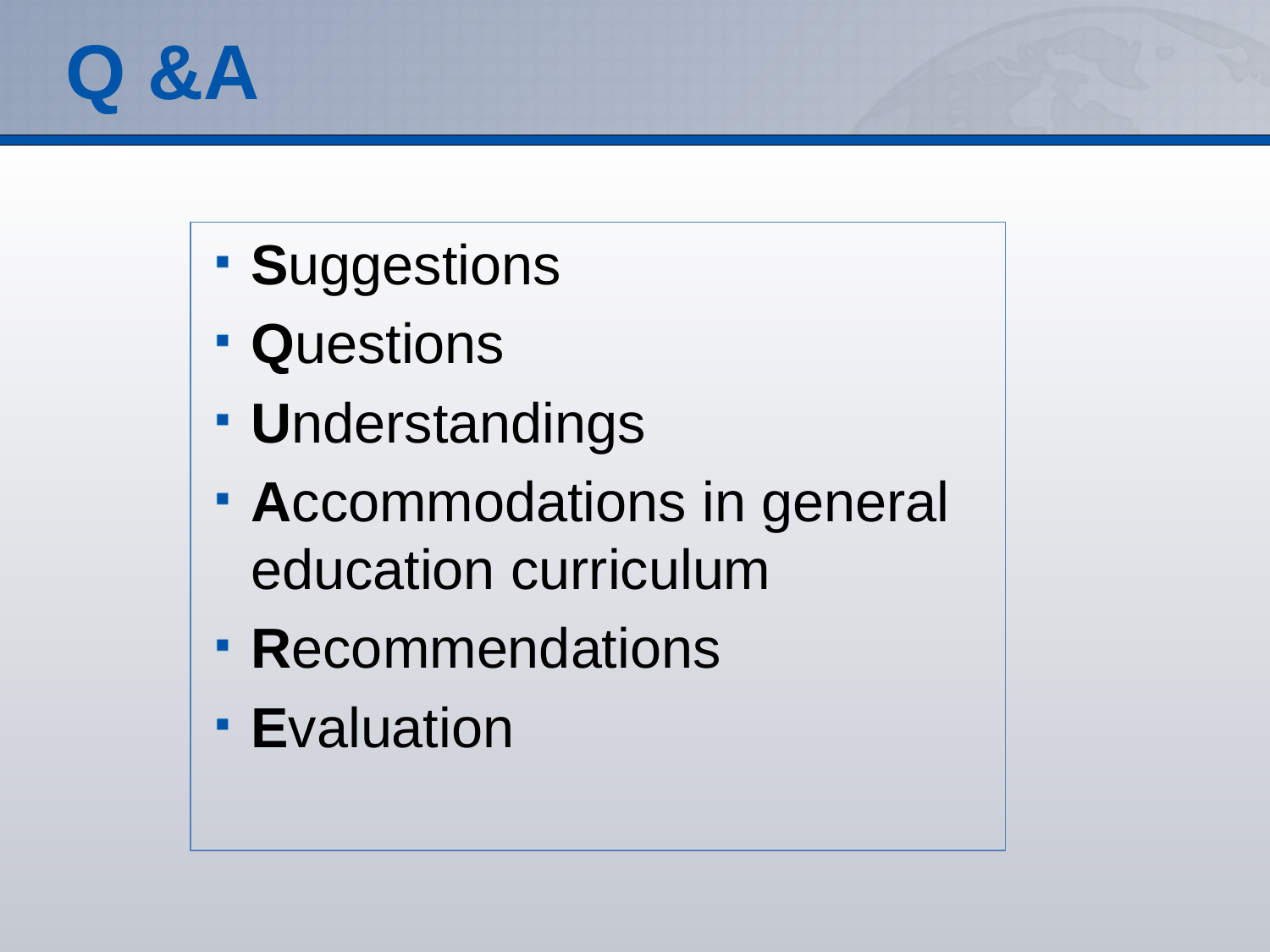

# Q &A
Suggestions
Questions
Understandings
Accommodations in general education curriculum
Recommendations
Evaluation